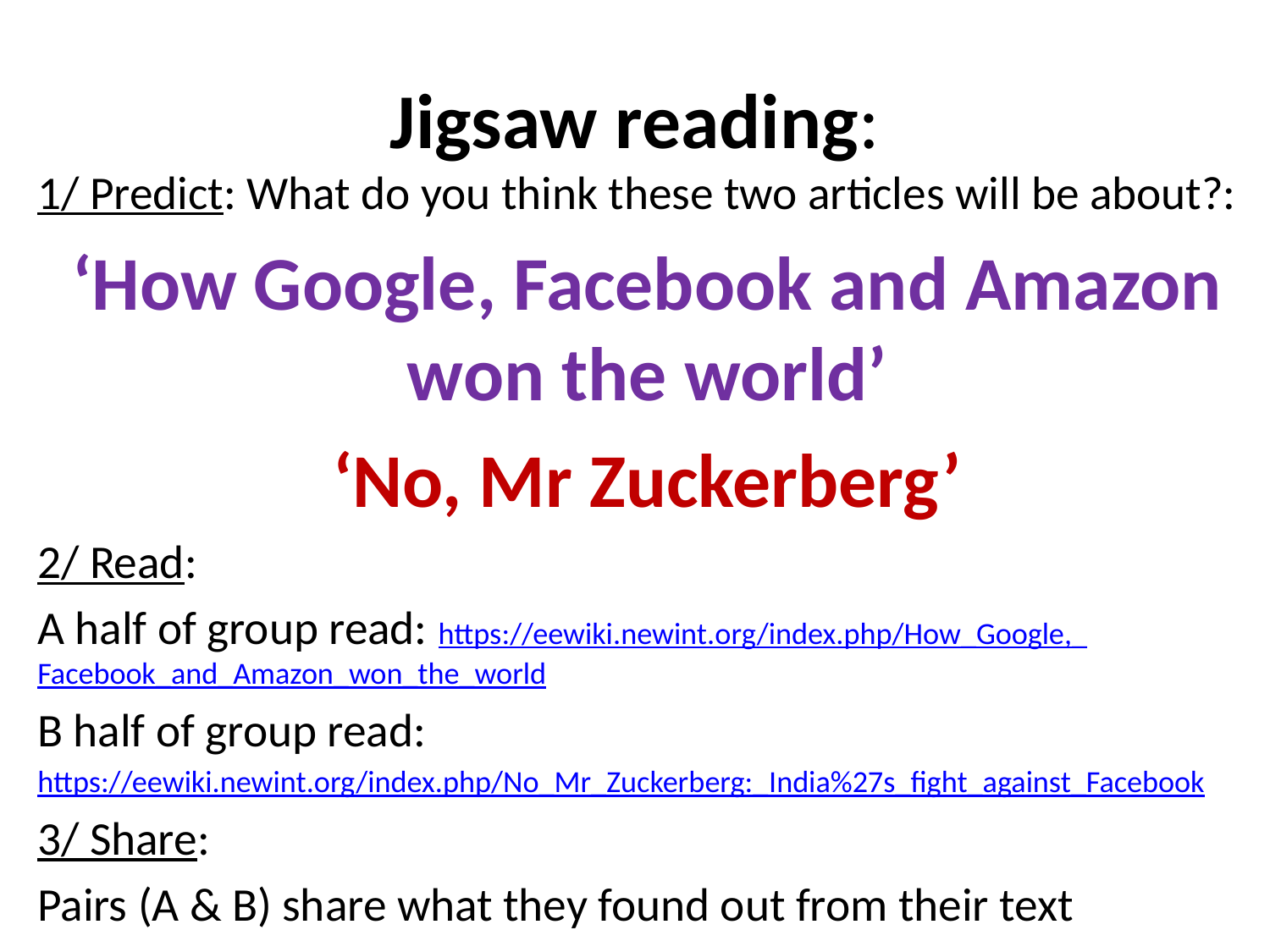

# Jigsaw reading:
1/ Predict: What do you think these two articles will be about?:
‘How Google, Facebook and Amazon won the world’
‘No, Mr Zuckerberg’
2/ Read:
A half of group read: https://eewiki.newint.org/index.php/How_Google,_Facebook_and_Amazon_won_the_world
B half of group read:
https://eewiki.newint.org/index.php/No_Mr_Zuckerberg:_India%27s_fight_against_Facebook
3/ Share:
Pairs (A & B) share what they found out from their text